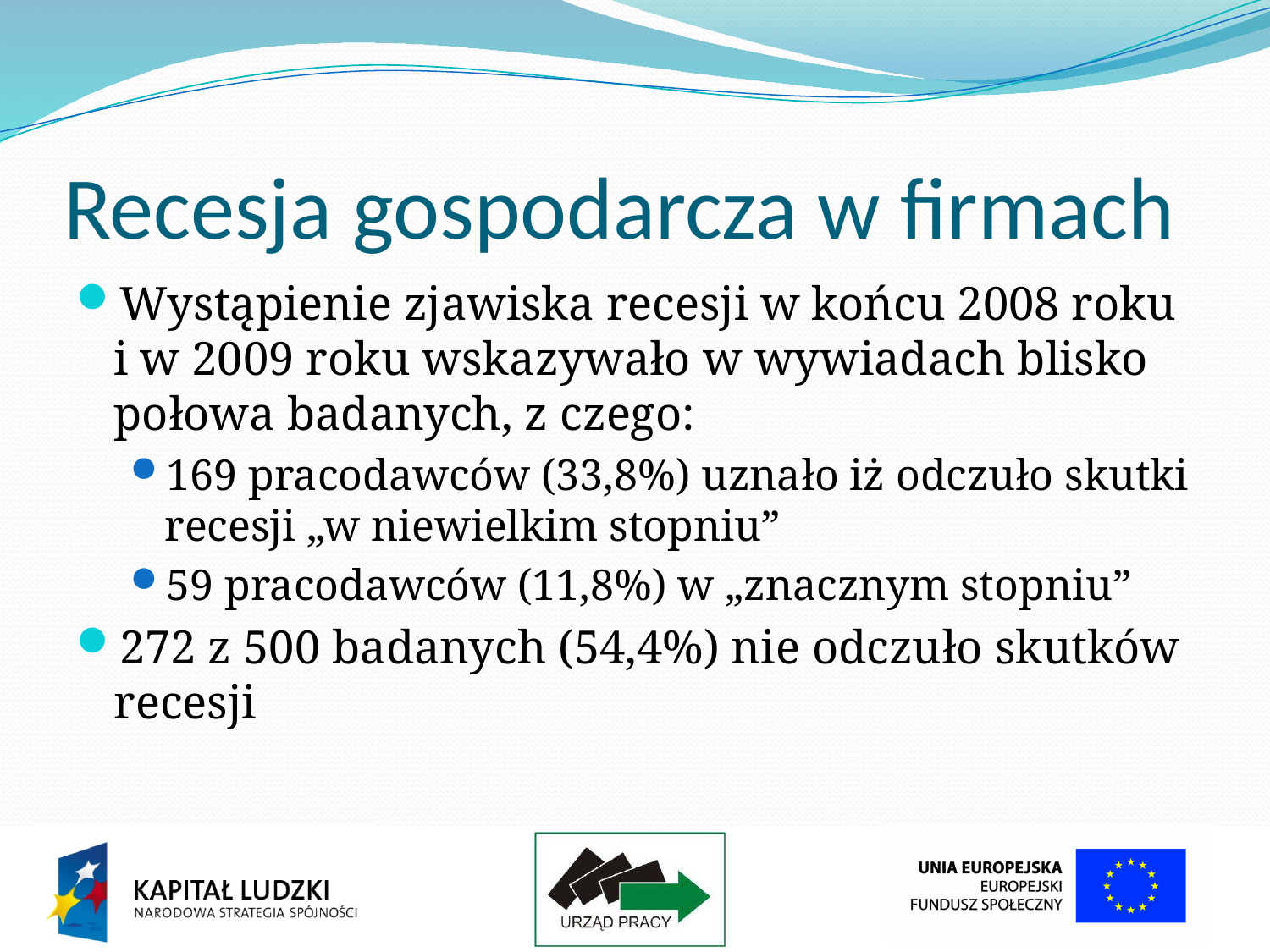

# Recesja gospodarcza w firmach
Wystąpienie zjawiska recesji w końcu 2008 roku i w 2009 roku wskazywało w wywiadach blisko połowa badanych, z czego:
169 pracodawców (33,8%) uznało iż odczuło skutki recesji „w niewielkim stopniu”
59 pracodawców (11,8%) w „znacznym stopniu”
272 z 500 badanych (54,4%) nie odczuło skutków recesji